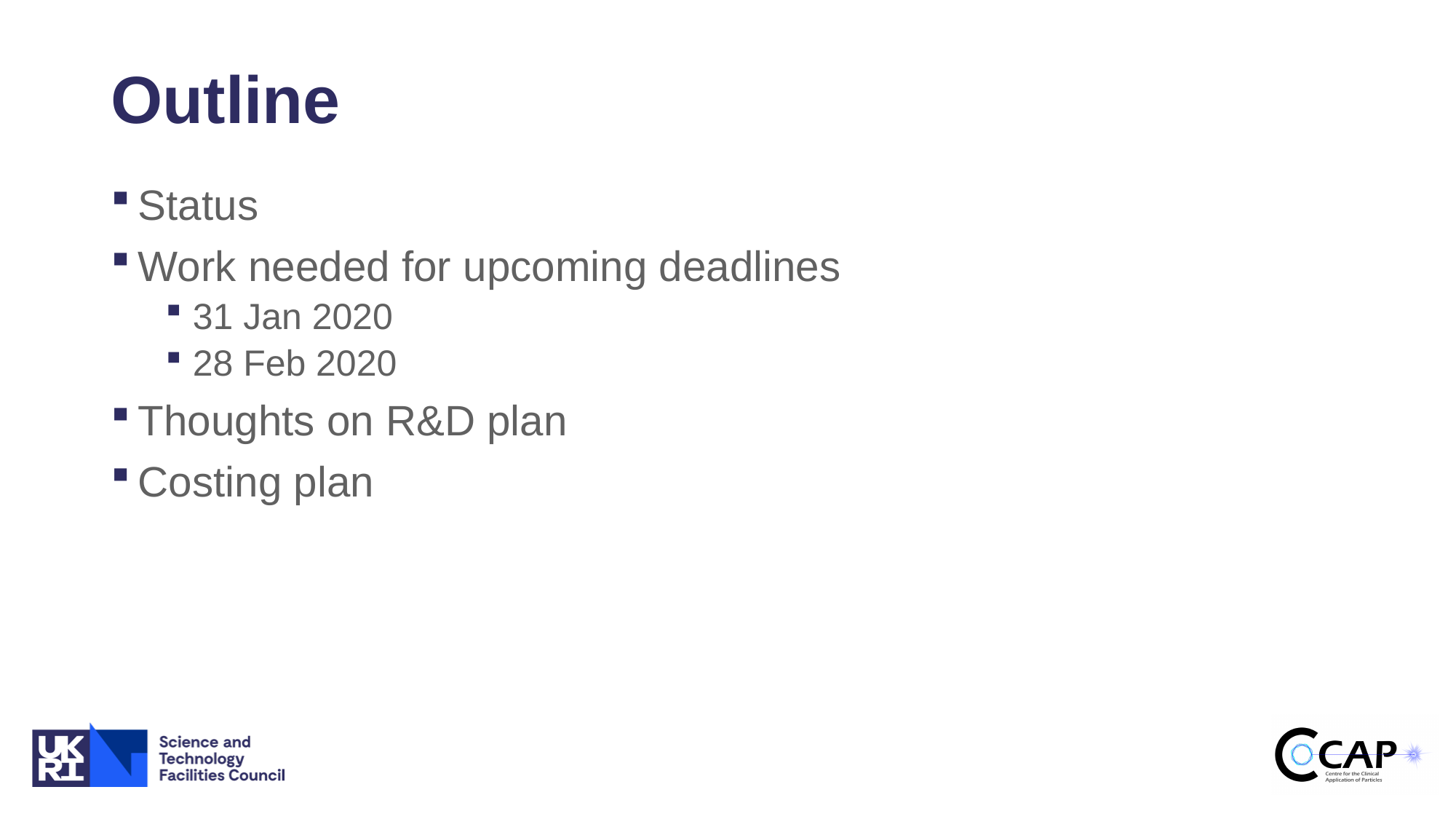

# Outline
Status
Work needed for upcoming deadlines
31 Jan 2020
28 Feb 2020
Thoughts on R&D plan
Costing plan